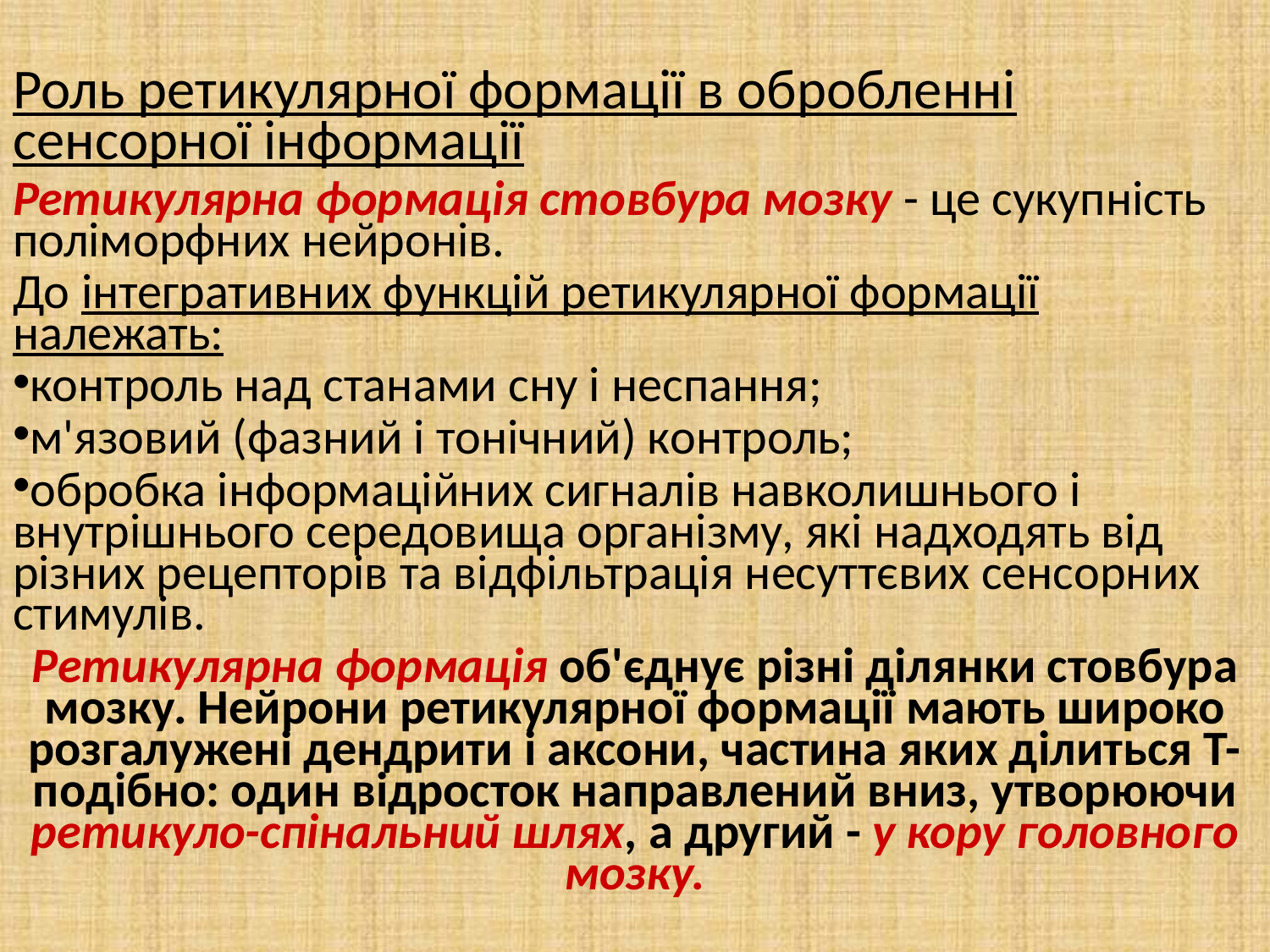

Роль ретикулярної формації в обробленні сенсорної інформації
Ретикулярна формація стовбура мозку - це сукупність поліморфних нейронів.
До інтегративних функцій ретикулярної формації належать:
контроль над станами сну і неспання;
м'язовий (фазний і тонічний) контроль;
обробка інформаційних сигналів навколишнього і внутрішнього середовища організму, які надходять від різних рецепторів та відфільтрація несуттєвих сенсорних стимулів.
Ретикулярна формація об'єднує різні ділянки стовбура мозку. Нейрони ретикулярної формації мають широко розгалужені дендрити і аксони, частина яких ділиться Т-подібно: один відросток направлений вниз, утворюючи ретикуло-спінальний шлях, а другий - у кору головного мозку.